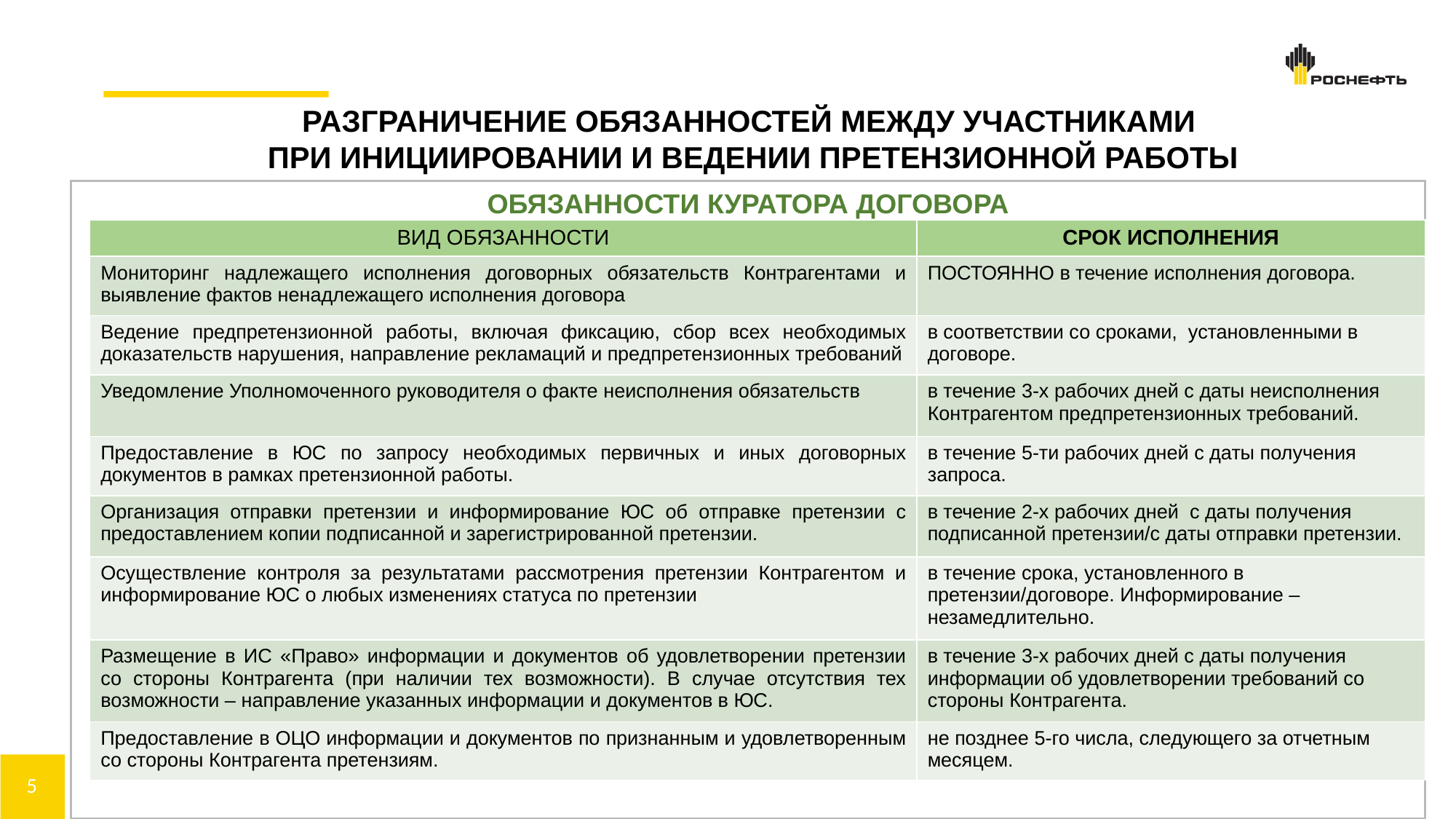

РАЗГРАНИЧЕНИЕ ОБЯЗАННОСТЕЙ МЕЖДУ УЧАСТНИКАМИ
ПРИ ИНИЦИИРОВАНИИ И ВЕДЕНИИ ПРЕТЕНЗИОННОЙ РАБОТЫ
ОБЯЗАННОСТИ КУРАТОРА ДОГОВОРА

| ВИД ОБЯЗАННОСТИ | СРОК ИСПОЛНЕНИЯ |
| --- | --- |
| Мониторинг надлежащего исполнения договорных обязательств Контрагентами и выявление фактов ненадлежащего исполнения договора | ПОСТОЯННО в течение исполнения договора. |
| Ведение предпретензионной работы, включая фиксацию, сбор всех необходимых доказательств нарушения, направление рекламаций и предпретензионных требований | в соответствии со сроками, установленными в договоре. |
| Уведомление Уполномоченного руководителя о факте неисполнения обязательств | в течение 3-х рабочих дней с даты неисполнения Контрагентом предпретензионных требований. |
| Предоставление в ЮС по запросу необходимых первичных и иных договорных документов в рамках претензионной работы. | в течение 5-ти рабочих дней с даты получения запроса. |
| Организация отправки претензии и информирование ЮС об отправке претензии с предоставлением копии подписанной и зарегистрированной претензии. | в течение 2-х рабочих дней с даты получения подписанной претензии/с даты отправки претензии. |
| Осуществление контроля за результатами рассмотрения претензии Контрагентом и информирование ЮС о любых изменениях статуса по претензии | в течение срока, установленного в претензии/договоре. Информирование – незамедлительно. |
| Размещение в ИС «Право» информации и документов об удовлетворении претензии со стороны Контрагента (при наличии тех возможности). В случае отсутствия тех возможности – направление указанных информации и документов в ЮС. | в течение 3-х рабочих дней с даты получения информации об удовлетворении требований со стороны Контрагента. |
| Предоставление в ОЦО информации и документов по признанным и удовлетворенным со стороны Контрагента претензиям. | не позднее 5-го числа, следующего за отчетным месяцем. |